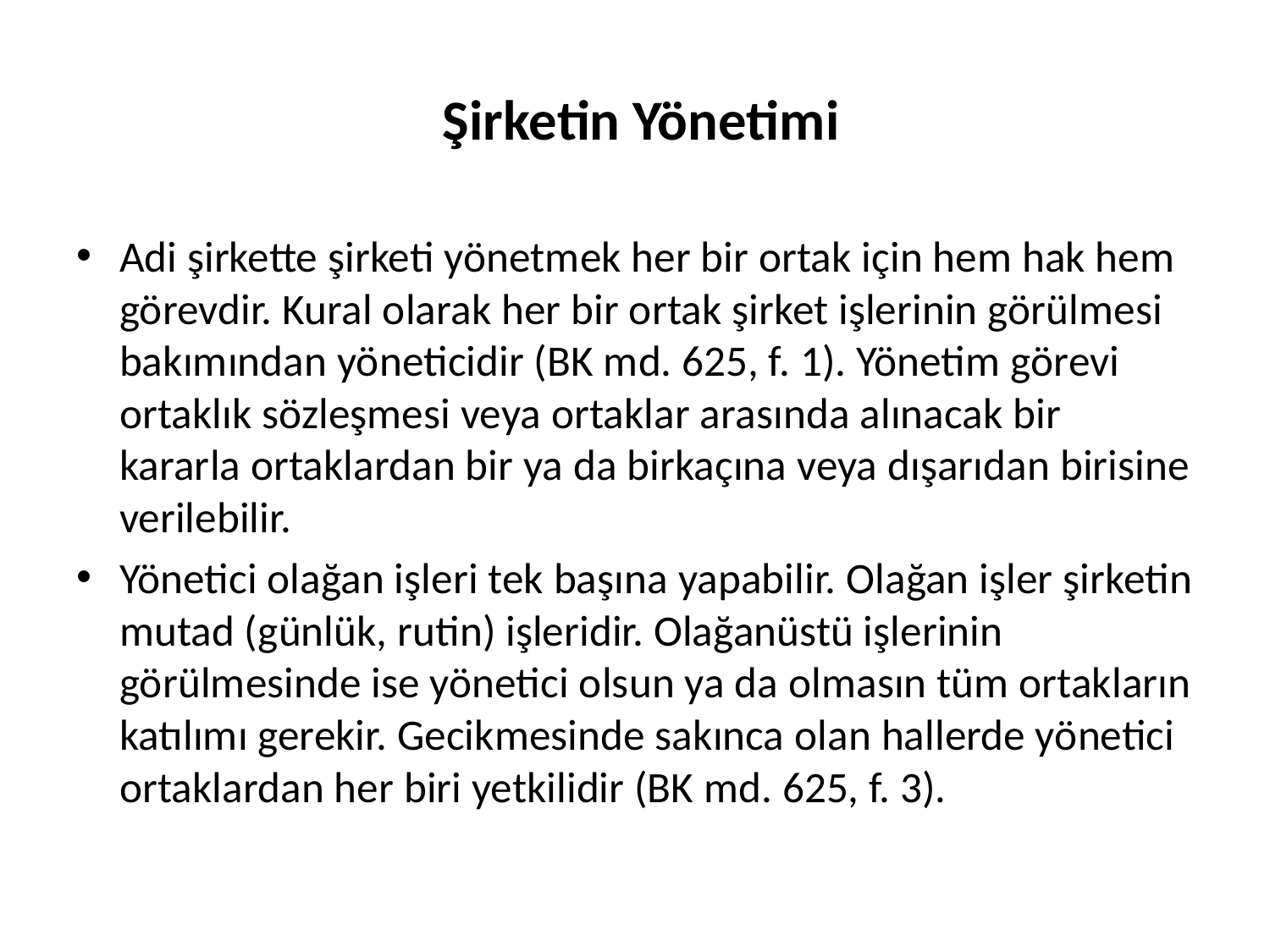

# Şirketin Yönetimi
Adi şirkette şirketi yönetmek her bir ortak için hem hak hem görevdir. Kural olarak her bir ortak şirket işlerinin görülmesi bakımından yöneticidir (BK md. 625, f. 1). Yönetim görevi ortaklık sözleşmesi veya ortaklar arasında alınacak bir kararla ortaklardan bir ya da birkaçına veya dışarıdan birisine verilebilir.
Yönetici olağan işleri tek başına yapabilir. Olağan işler şirketin mutad (günlük, rutin) işleridir. Olağanüstü işlerinin görülmesinde ise yönetici olsun ya da olmasın tüm ortakların katılımı gerekir. Gecikmesinde sakınca olan hallerde yönetici ortaklardan her biri yetkilidir (BK md. 625, f. 3).